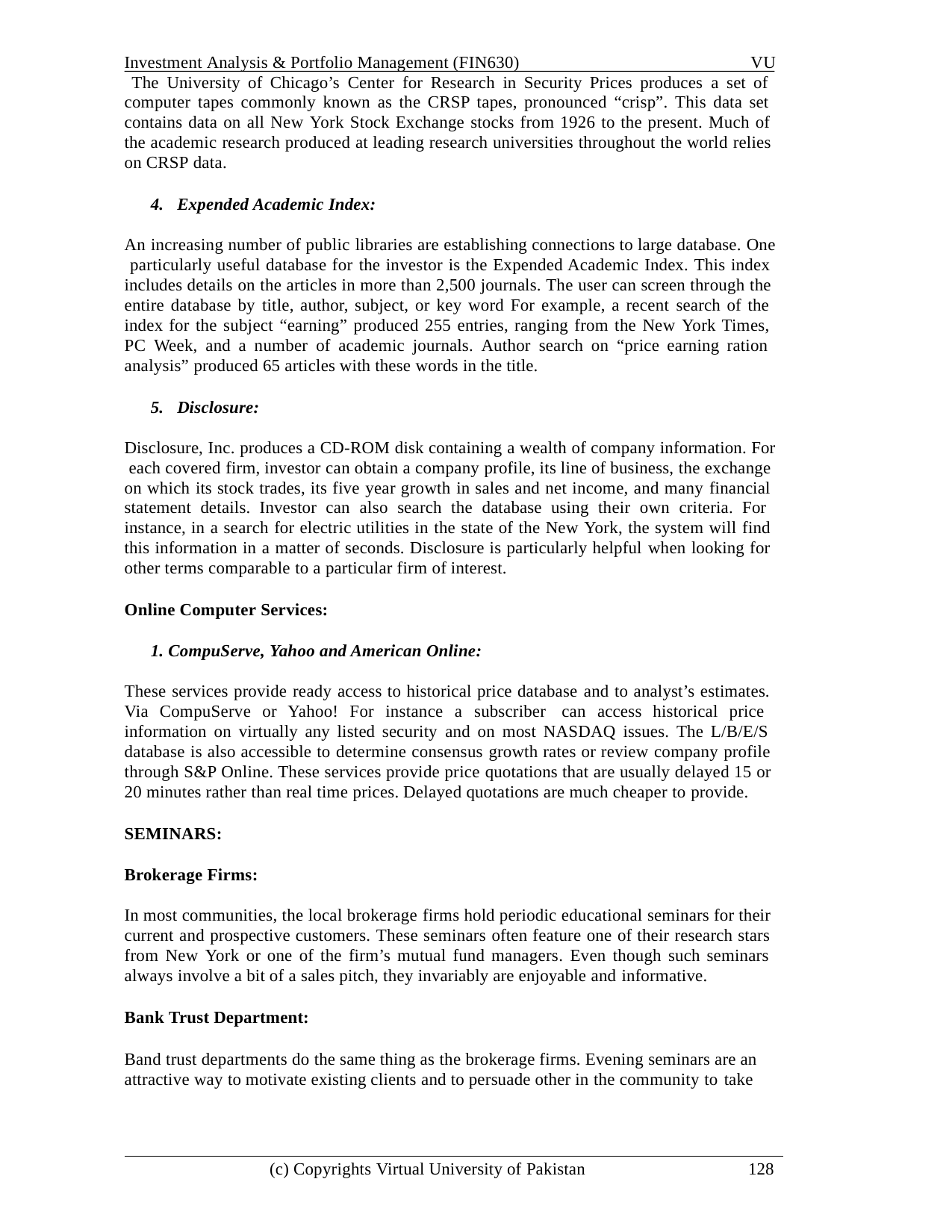

Investment Analysis & Portfolio Management (FIN630)	VU  The University of Chicago’s Center for Research in Security Prices produces a set of  computer tapes commonly known as the CRSP tapes, pronounced “crisp”. This data set  contains data on all New York Stock Exchange stocks from 1926 to the present. Much of  the academic research produced at leading research universities throughout the world relies  on CRSP data.

Expended Academic Index:

An increasing number of public libraries are establishing connections to large database. One  particularly useful database for the investor is the Expended Academic Index. This index  includes details on the articles in more than 2,500 journals. The user can screen through the  entire database by title, author, subject, or key word For example, a recent search of the  index for the subject “earning” produced 255 entries, ranging from the New York Times,  PC Week, and a number of academic journals. Author search on “price earning ration  analysis” produced 65 articles with these words in the title.

Disclosure:

Disclosure, Inc. produces a CD-ROM disk containing a wealth of company information. For  each covered firm, investor can obtain a company profile, its line of business, the exchange  on which its stock trades, its five year growth in sales and net income, and many financial  statement details. Investor can also search the database using their own criteria. For  instance, in a search for electric utilities in the state of the New York, the system will find  this information in a matter of seconds. Disclosure is particularly helpful when looking for  other terms comparable to a particular firm of interest.

Online Computer Services:

1. CompuServe, Yahoo and American Online:

These services provide ready access to historical price database and to analyst’s estimates.  Via CompuServe or Yahoo! For instance a subscriber can access historical price  information on virtually any listed security and on most NASDAQ issues. The L/B/E/S  database is also accessible to determine consensus growth rates or review company profile  through S&P Online. These services provide price quotations that are usually delayed 15 or  20 minutes rather than real time prices. Delayed quotations are much cheaper to provide.

SEMINARS:

Brokerage Firms:

In most communities, the local brokerage firms hold periodic educational seminars for their  current and prospective customers. These seminars often feature one of their research stars  from New York or one of the firm’s mutual fund managers. Even though such seminars  always involve a bit of a sales pitch, they invariably are enjoyable and informative.

Bank Trust Department:

Band trust departments do the same thing as the brokerage firms. Evening seminars are an  attractive way to motivate existing clients and to persuade other in the community to take

(c) Copyrights Virtual University of Pakistan
128